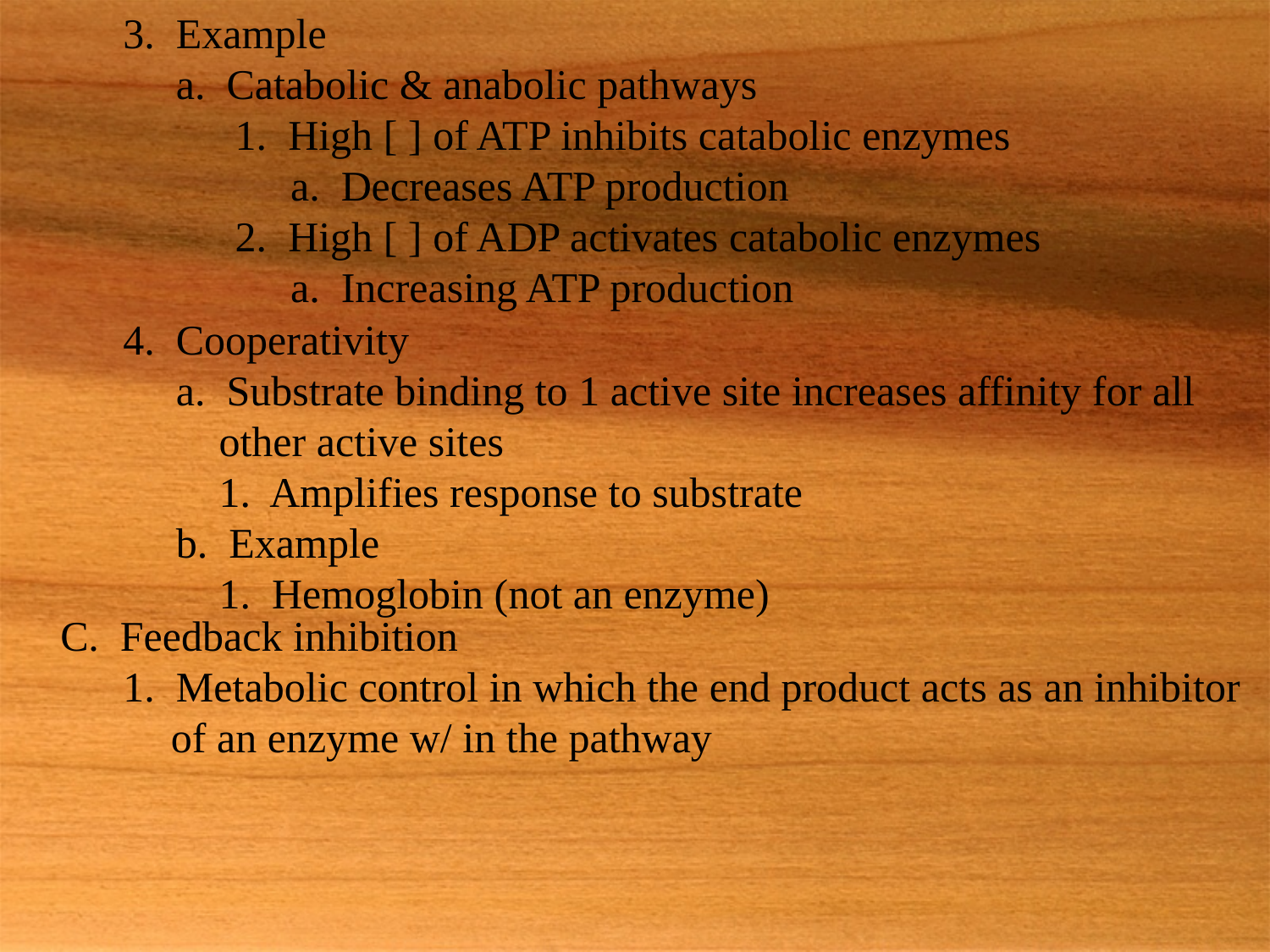

3.  Example
	     a.  Catabolic & anabolic pathways
			1.  High [ ] of ATP inhibits catabolic enzymes
				a.  Decreases ATP production
			2.  High [ ] of ADP activates catabolic enzymes
				a.  Increasing ATP production
	4.  Cooperativity
	     a.  Substrate binding to 1 active site increases affinity for all 			other active sites
			1.  Amplifies response to substrate
	     b.  Example
			1.  Hemoglobin (not an enzyme)
	C.  Feedback inhibition
		1.  Metabolic control in which the end product acts as an inhibitor 			of an enzyme w/ in the pathway